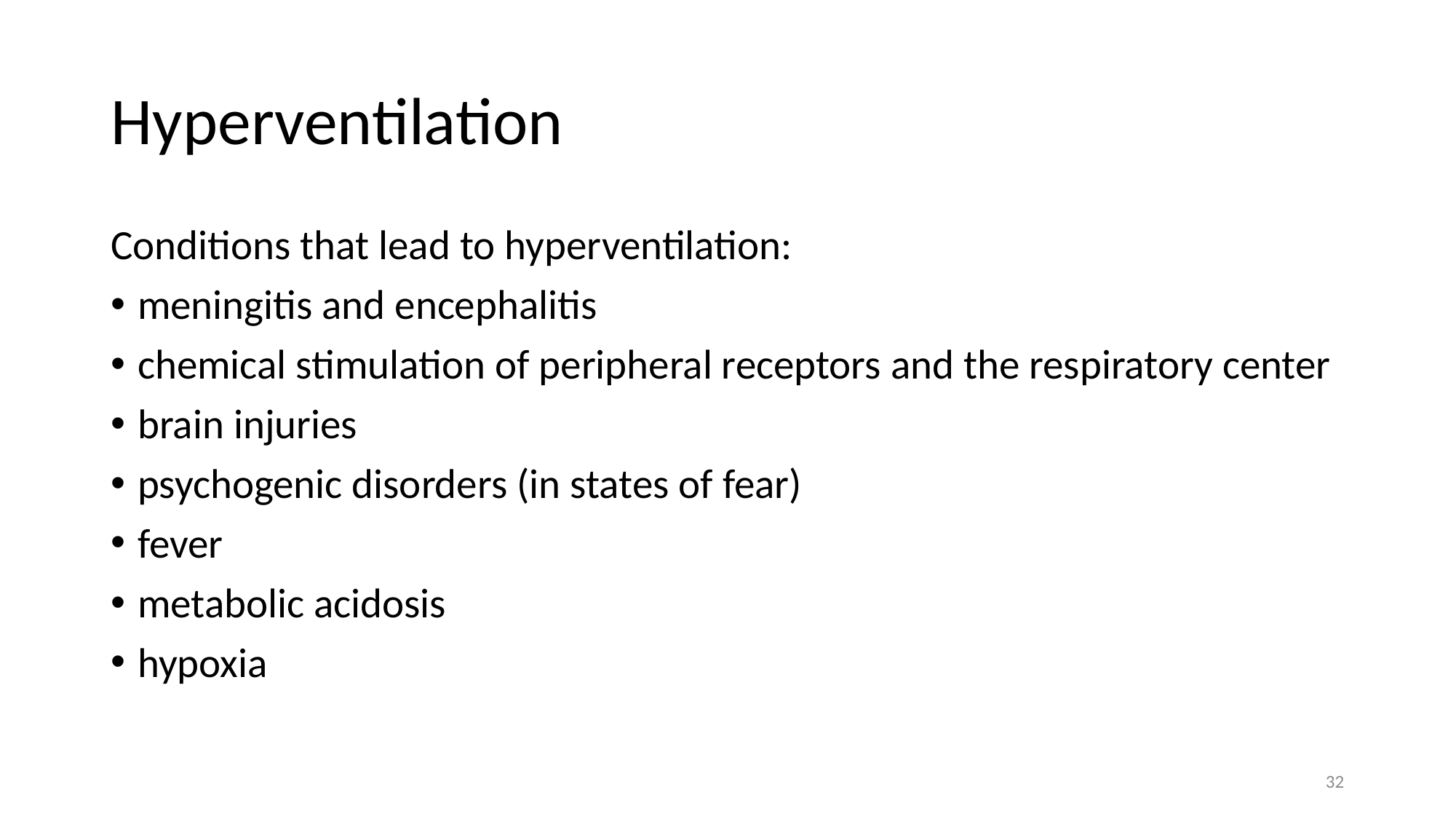

# Hyperventilation
Conditions that lead to hyperventilation:
meningitis and encephalitis
chemical stimulation of peripheral receptors and the respiratory center
brain injuries
psychogenic disorders (in states of fear)
fever
metabolic acidosis
hypoxia
32